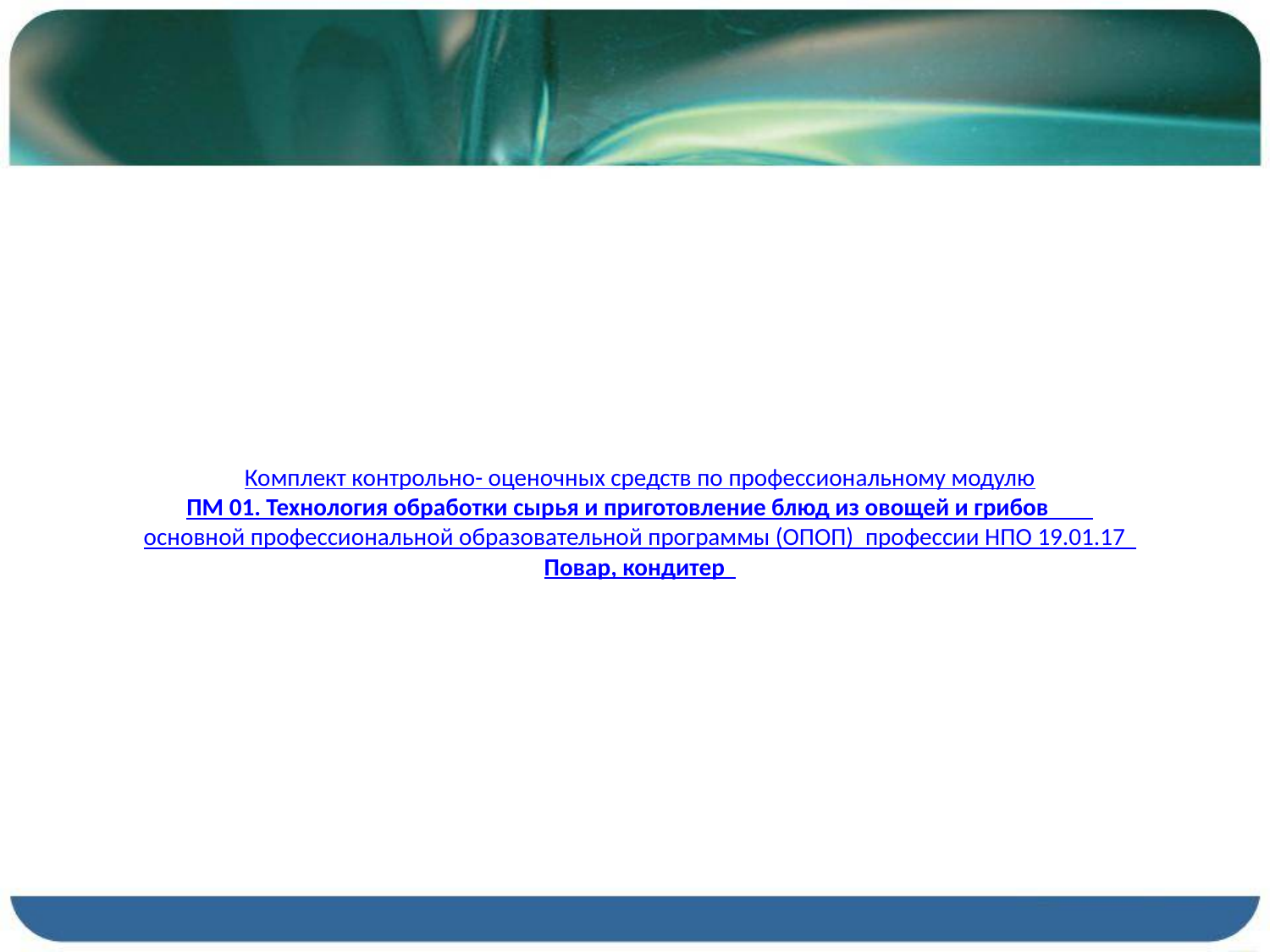

# Комплект контрольно- оценочных средств по профессиональному модулю ПМ 01. Технология обработки сырья и приготовление блюд из овощей и грибов основной профессиональной образовательной программы (ОПОП) профессии НПО 19.01.17  Повар, кондитер